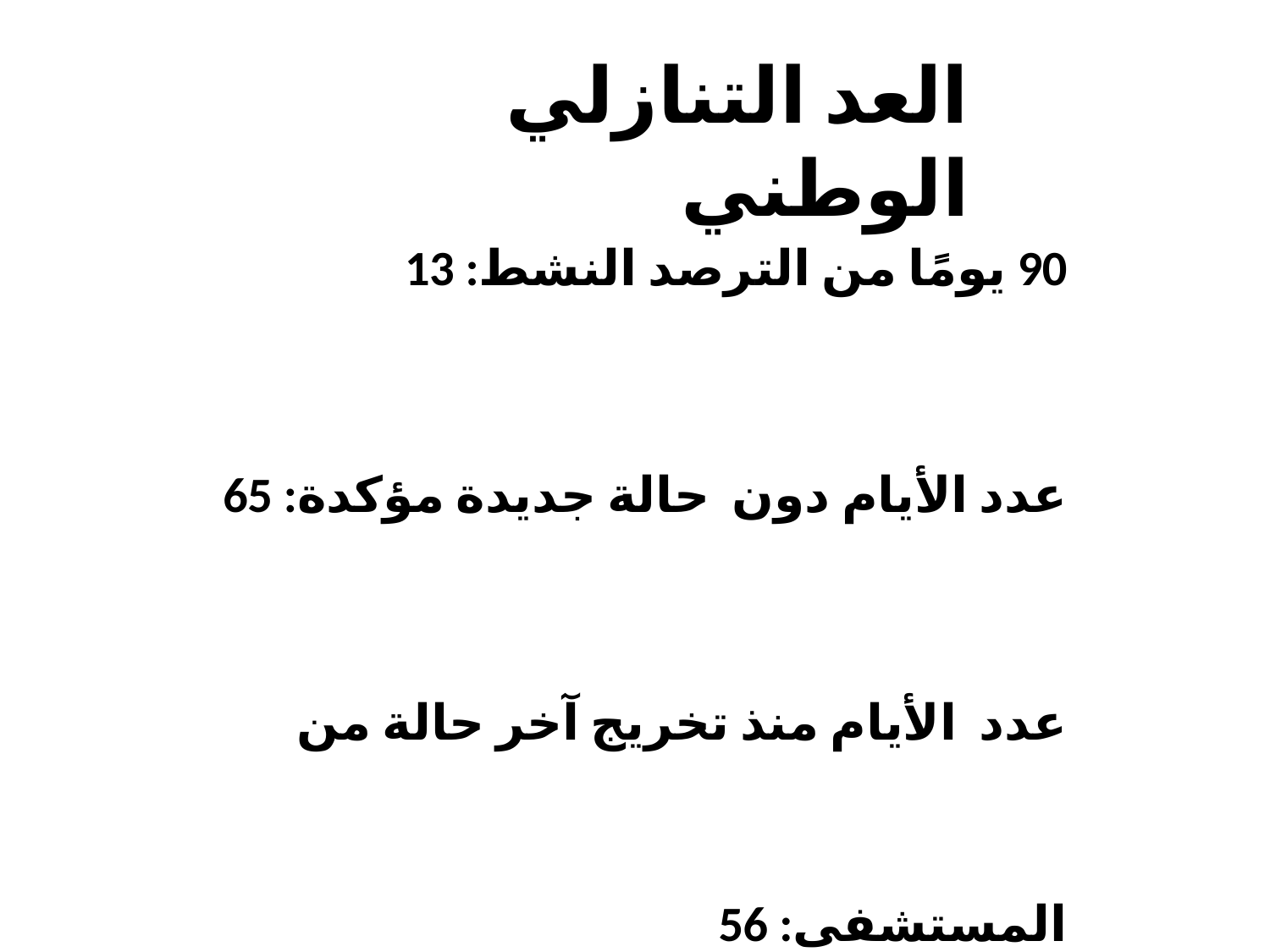

# العد التنازلي الوطني
90 يومًا من الترصد النشط: 13
عدد الأيام دون  حالة جديدة مؤكدة: 65
عدد  الأيام منذ تخريج آخر حالة من المستشفى: 56